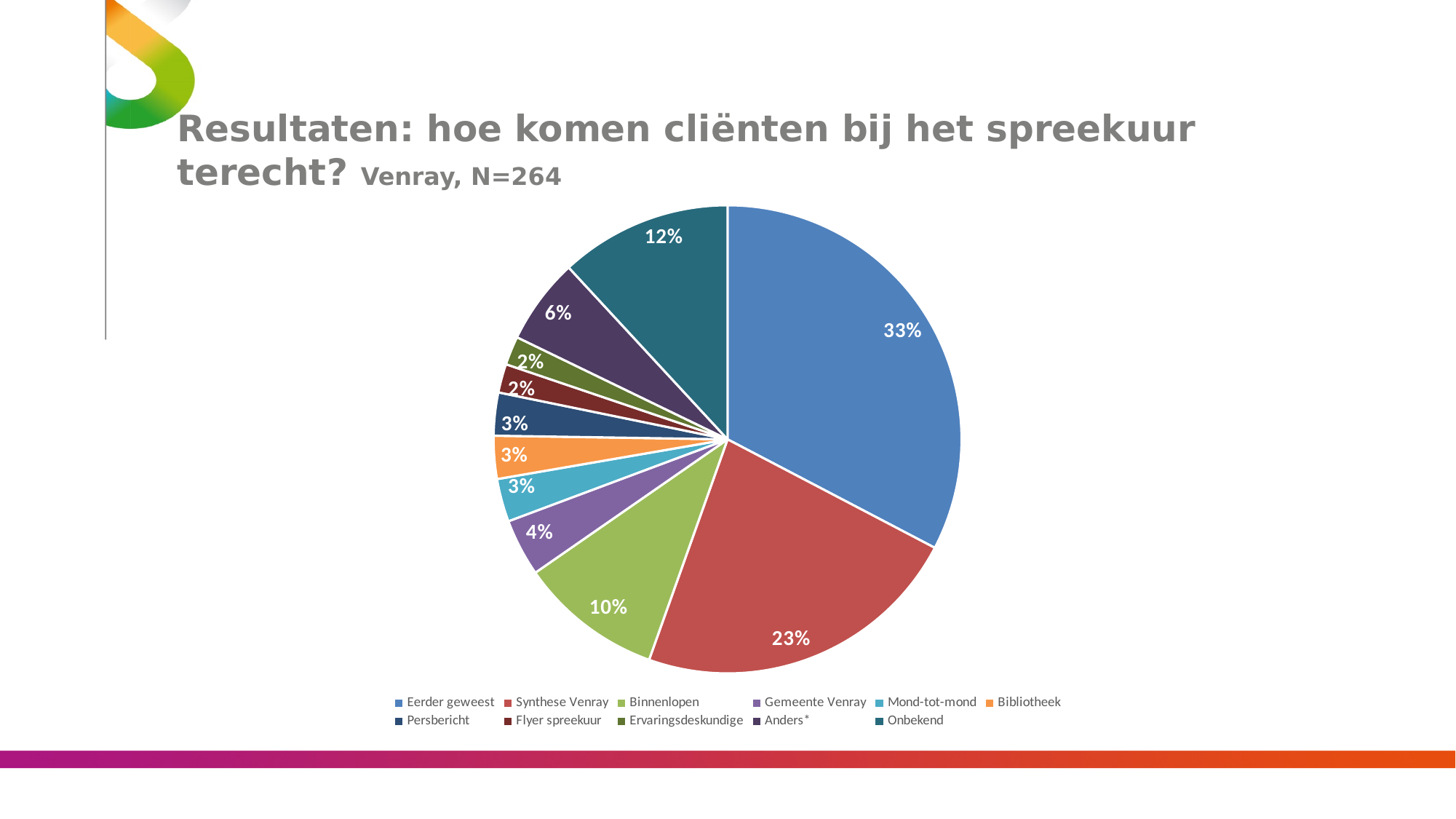

Resultaten: hoe komen cliënten bij het spreekuur terecht? Venray, N=264

### Chart

| Category |  |
|---|---|
| Eerder geweest | 0.33 |
| Synthese Venray | 0.23 |
| Binnenlopen | 0.1 |
| Gemeente Venray | 0.04 |
| Mond-tot-mond | 0.03 |
| Bibliotheek | 0.03 |
| Persbericht | 0.03 |
| Flyer spreekuur | 0.02 |
| Ervaringsdeskundige | 0.02 |
| Anders* | 0.06 |
| Onbekend | 0.12 |